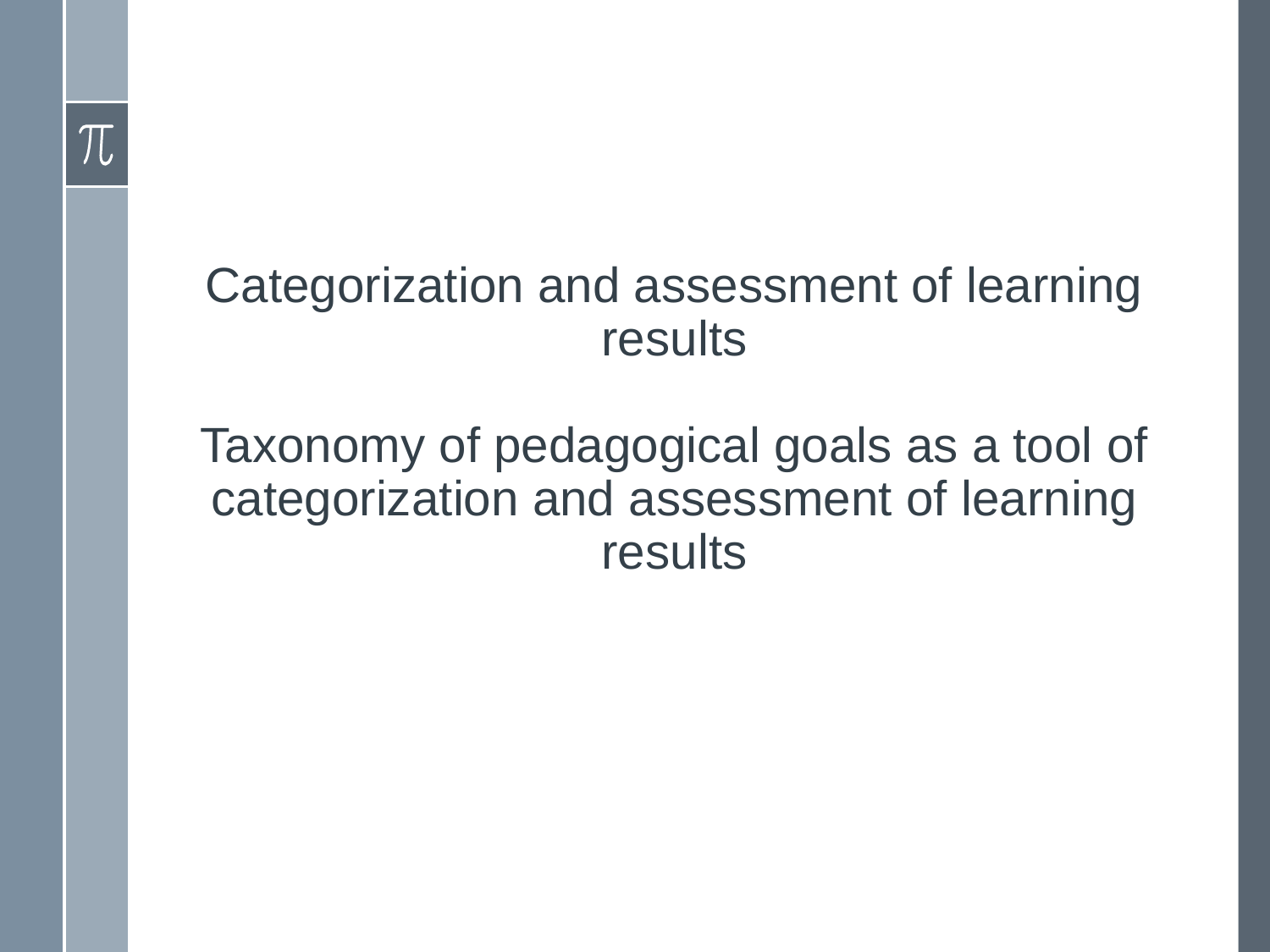

# Categorization and assessment of learning results Taxonomy of pedagogical goals as a tool of categorization and assessment of learning results